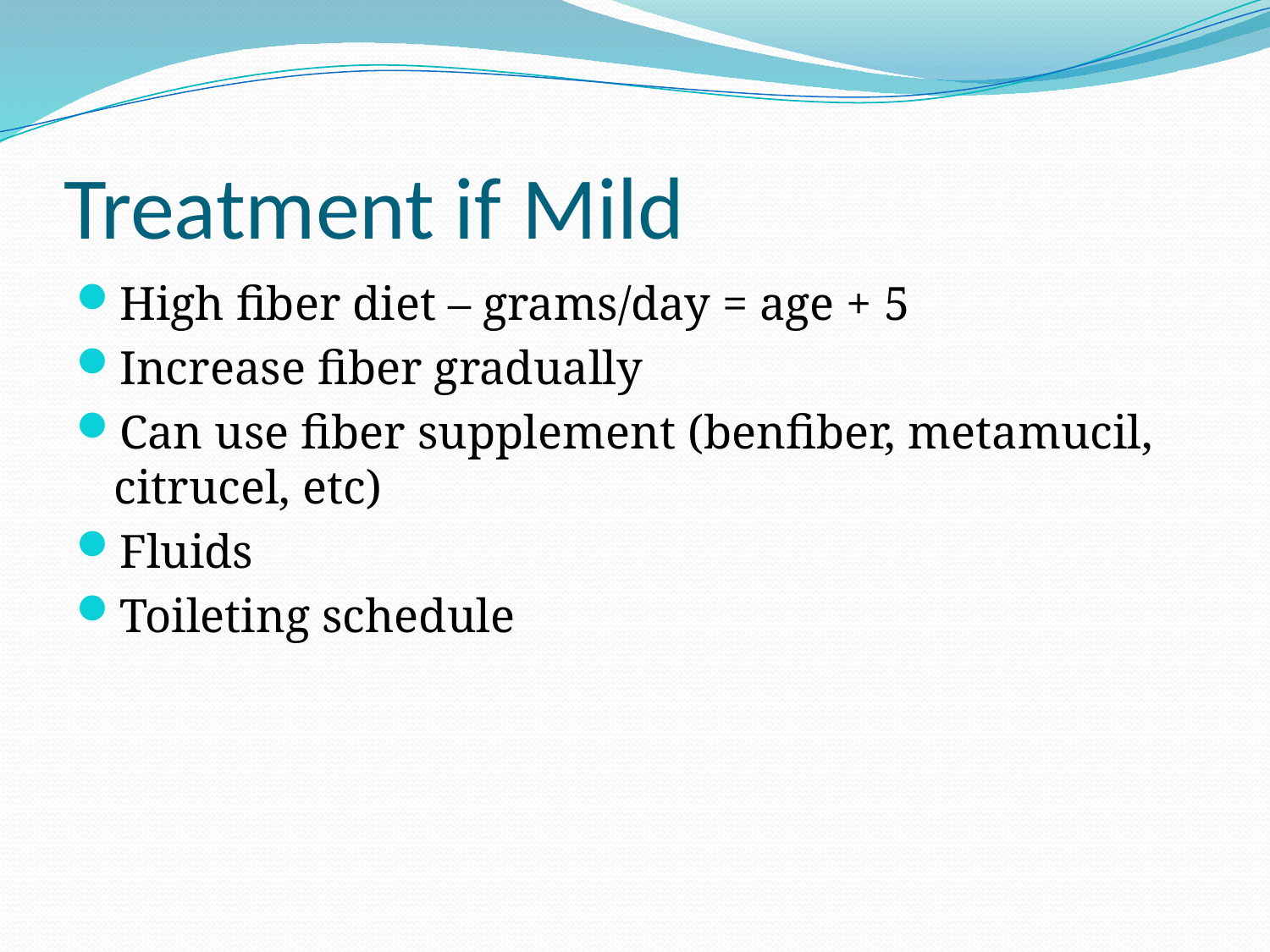

# Treatment if Mild
High fiber diet – grams/day = age + 5
Increase fiber gradually
Can use fiber supplement (benfiber, metamucil, citrucel, etc)
Fluids
Toileting schedule